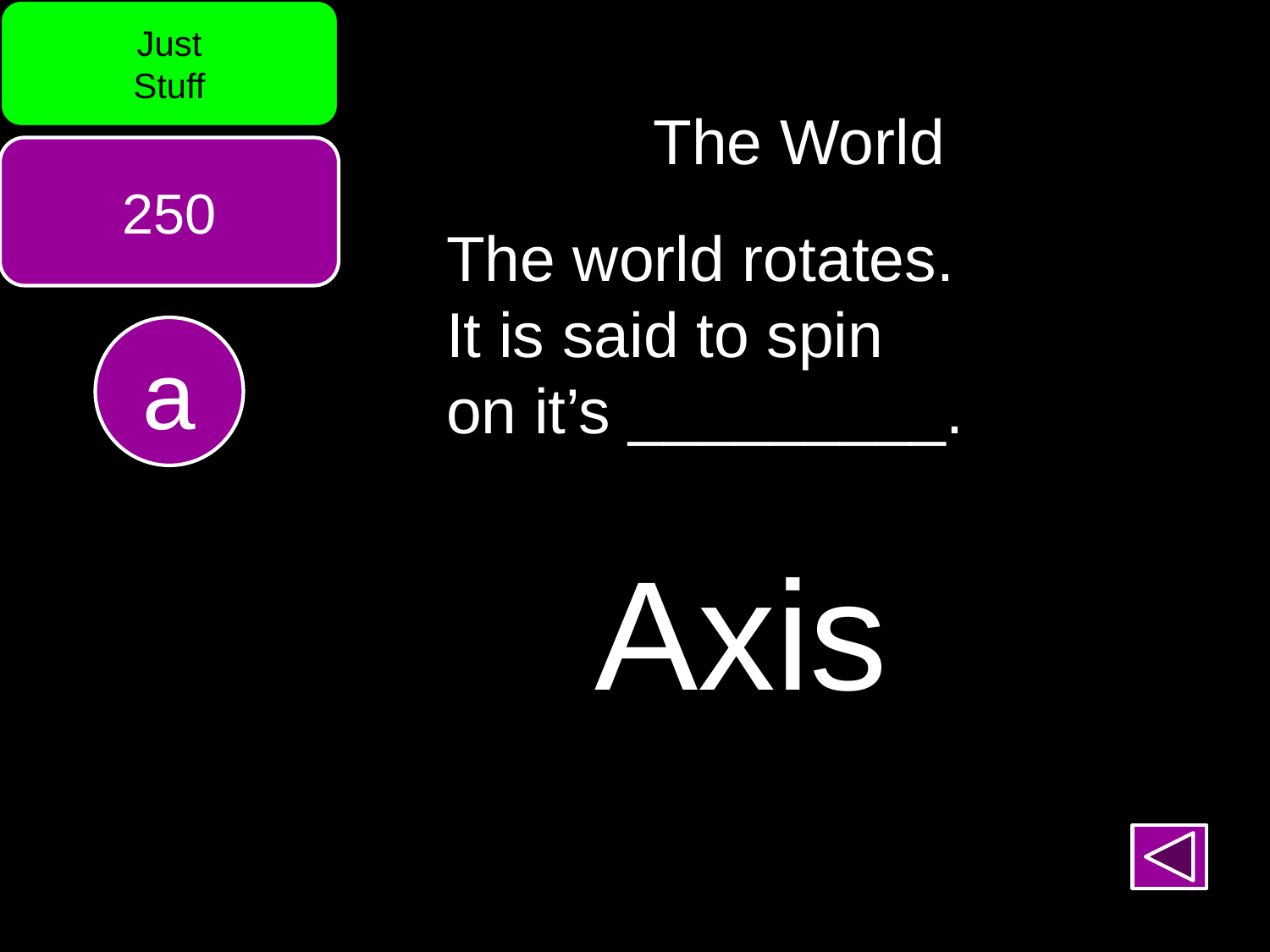

Just
Stuff
The World
250
The world rotates.
It is said to spin
on it’s _________.
a
Axis